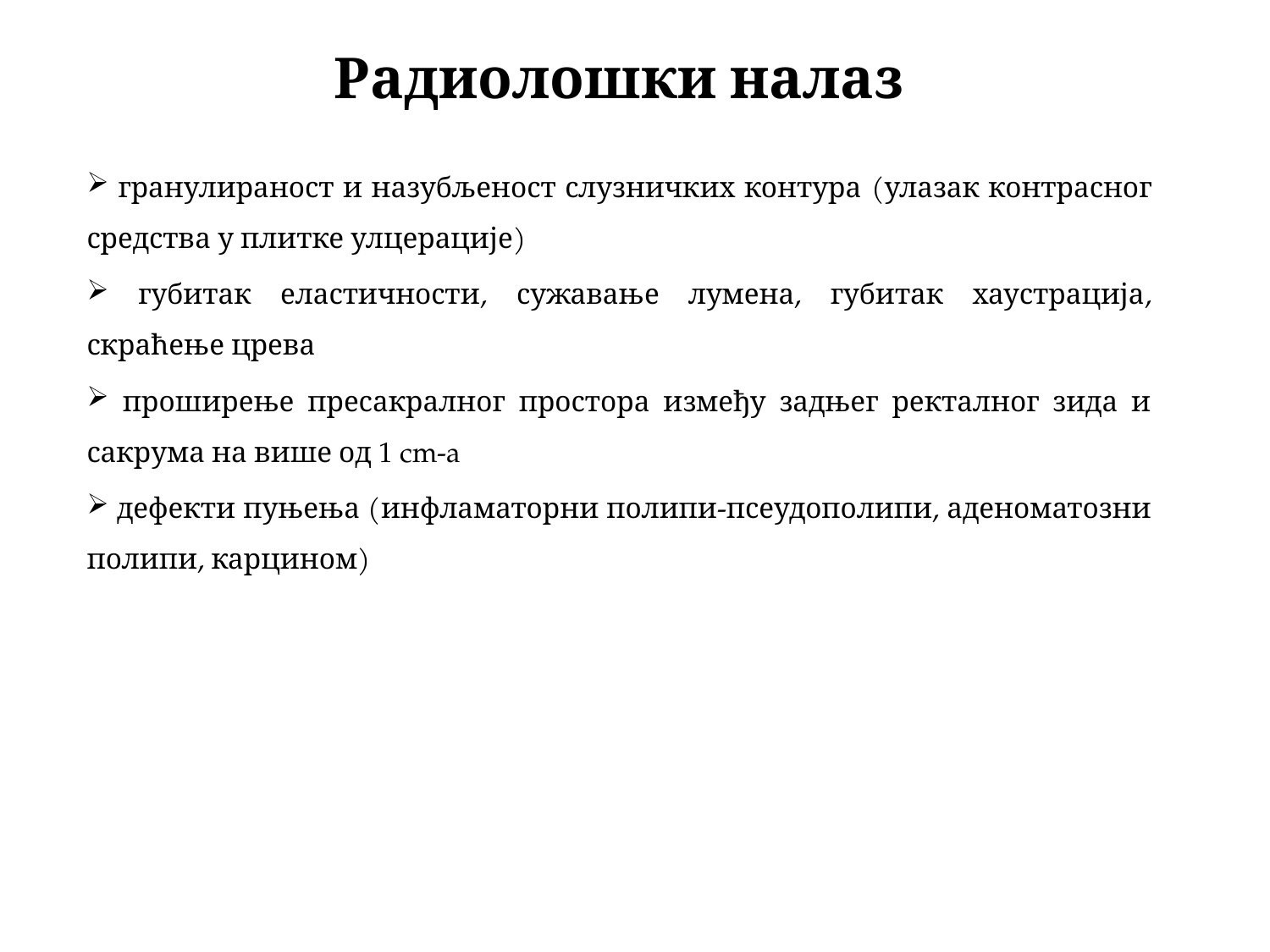

# Радиолошки налаз
 гранулираност и назубљеност слузничких контура (улазак контрасног средства у плитке улцерације)
 губитак еластичности, сужавање лумена, губитак хаустрација, скраћење црева
 проширење пресакралног простора између задњег ректалног зида и сакрума на више од 1 cm-a
 дефекти пуњења (инфламаторни полипи-псеудополипи, аденоматозни полипи, карцином)